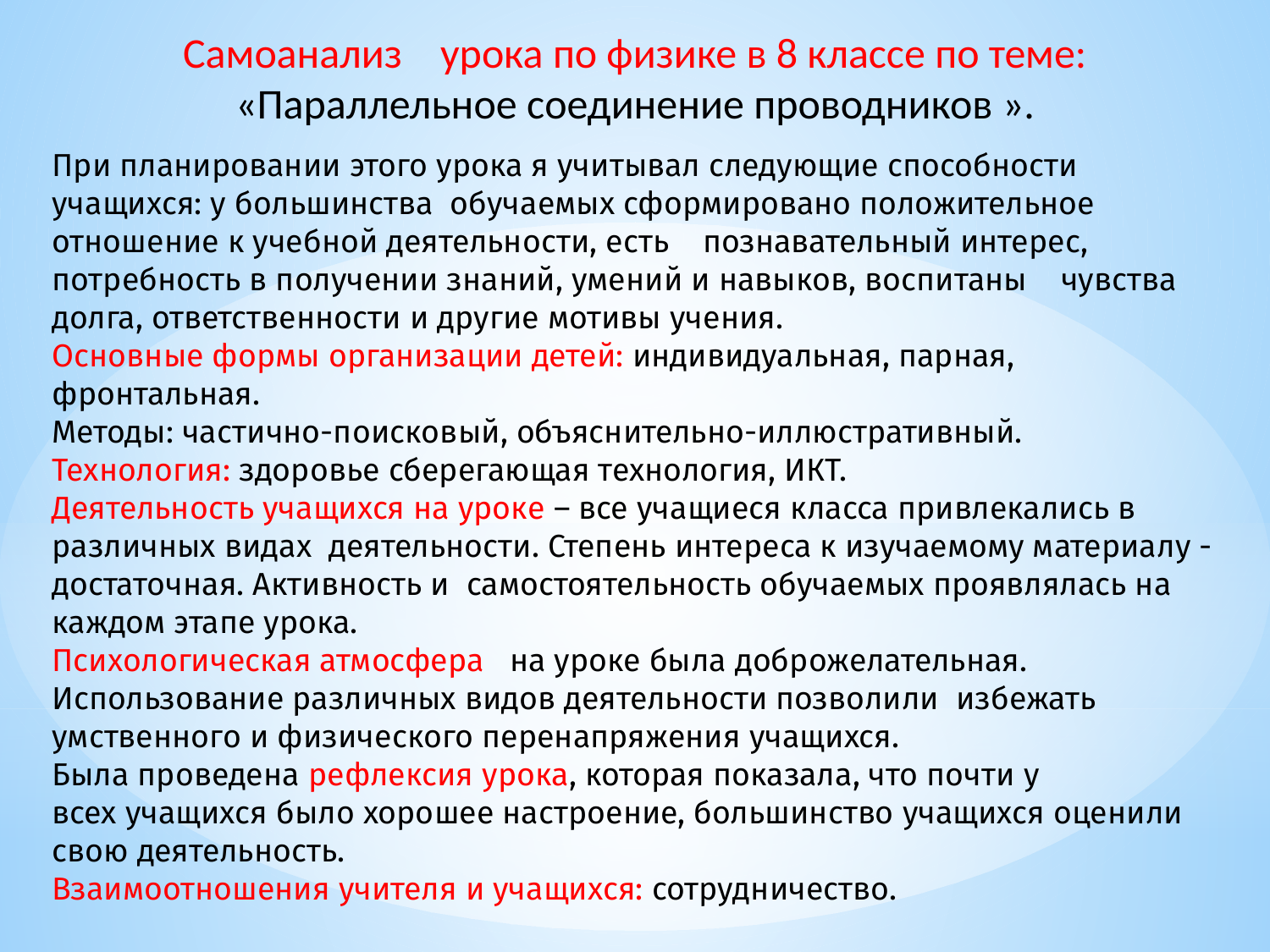

Самоанализ    урока по физике в 8 классе по теме: «Параллельное соединение проводников ».
При планировании этого урока я учитывал следующие способности учащихся: у большинства  обучаемых сформировано положительное отношение к учебной деятельности, есть    познавательный интерес, потребность в получении знаний, умений и навыков, воспитаны    чувства долга, ответственности и другие мотивы учения.
Основные формы организации детей: индивидуальная, парная, фронтальная.
Методы: частично-поисковый, объяснительно-иллюстративный.
Технология: здоровье сберегающая технология, ИКТ.
Деятельность учащихся на уроке – все учащиеся класса привлекались в различных видах  деятельности. Степень интереса к изучаемому материалу - достаточная. Активность и  самостоятельность обучаемых проявлялась на каждом этапе урока.
Психологическая атмосфера   на уроке была доброжелательная. Использование различных видов деятельности позволили  избежать умственного и физического перенапряжения учащихся.
Была проведена рефлексия урока, которая показала, что почти у
всех учащихся было хорошее настроение, большинство учащихся оценили свою деятельность.
Взаимоотношения учителя и учащихся: сотрудничество.